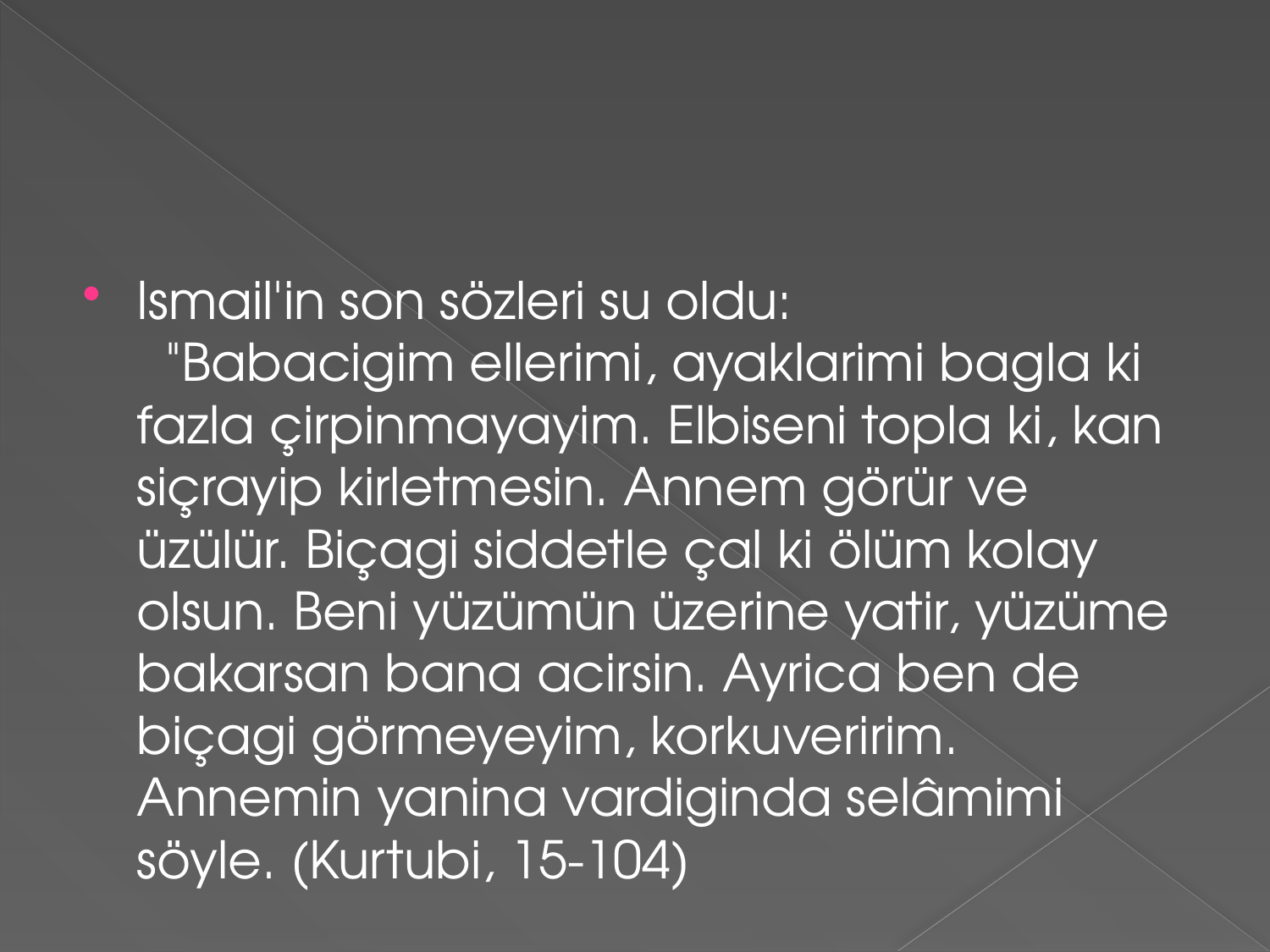

#
Ismail'in son sözleri su oldu:
  "Babacigim ellerimi, ayaklarimi bagla ki fazla çirpinmayayim. Elbiseni topla ki, kan siçrayip kirletmesin. Annem görür ve üzülür. Biçagi siddetle çal ki ölüm kolay olsun. Beni yüzümün üzerine yatir, yüzüme bakarsan bana acirsin. Ayrica ben de biçagi görmeyeyim, korkuveririm. Annemin yanina vardiginda selâmimi söyle. (Kurtubi, 15-104)